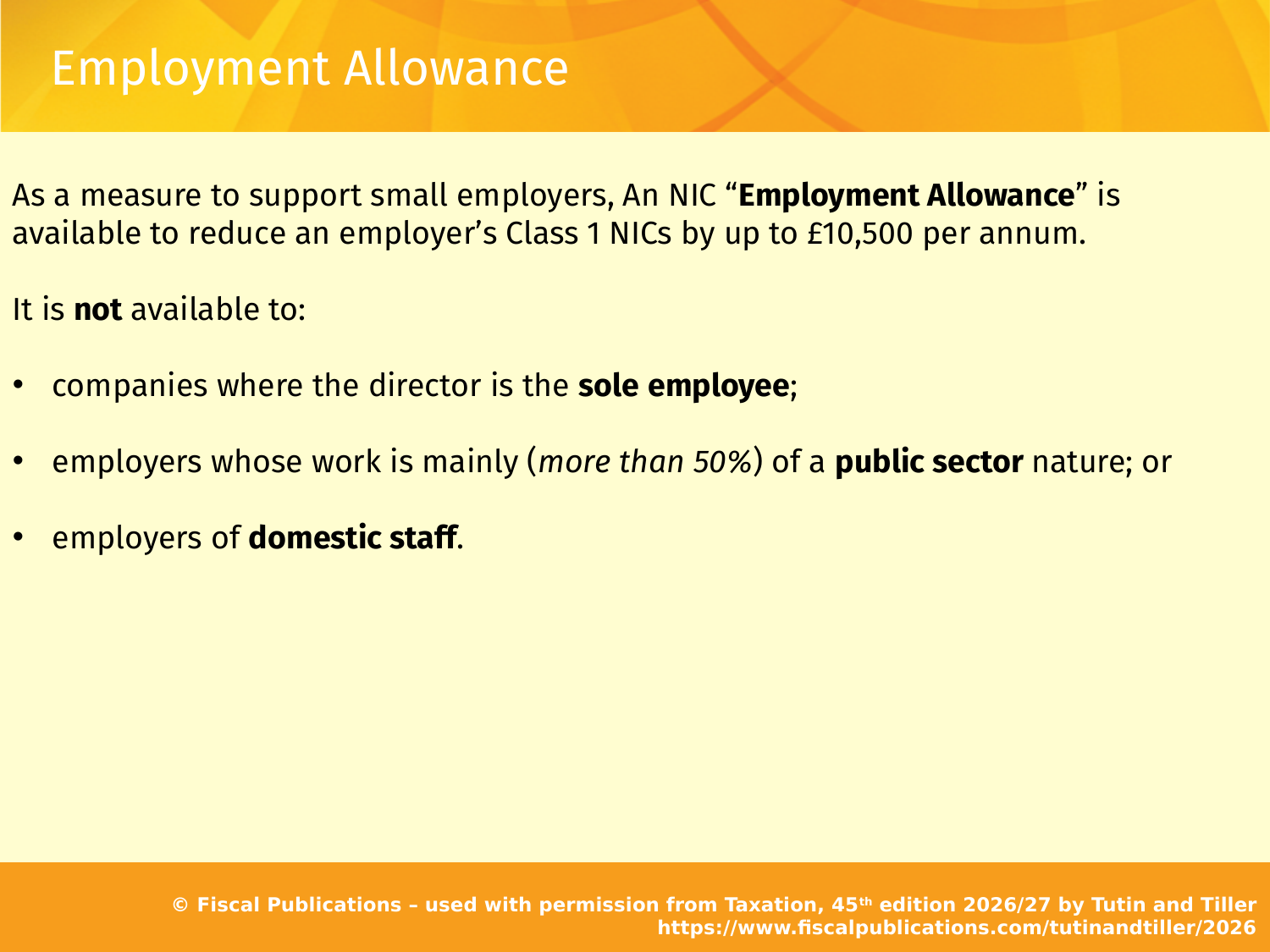

# Employment Allowance

As a measure to support small employers, An NIC “Employment Allowance” is available to reduce an employer’s Class 1 NICs by up to £10,500 per annum.

It is not available to:

companies where the director is the sole employee;

employers whose work is mainly (more than 50%) of a public sector nature; or

employers of domestic staff.